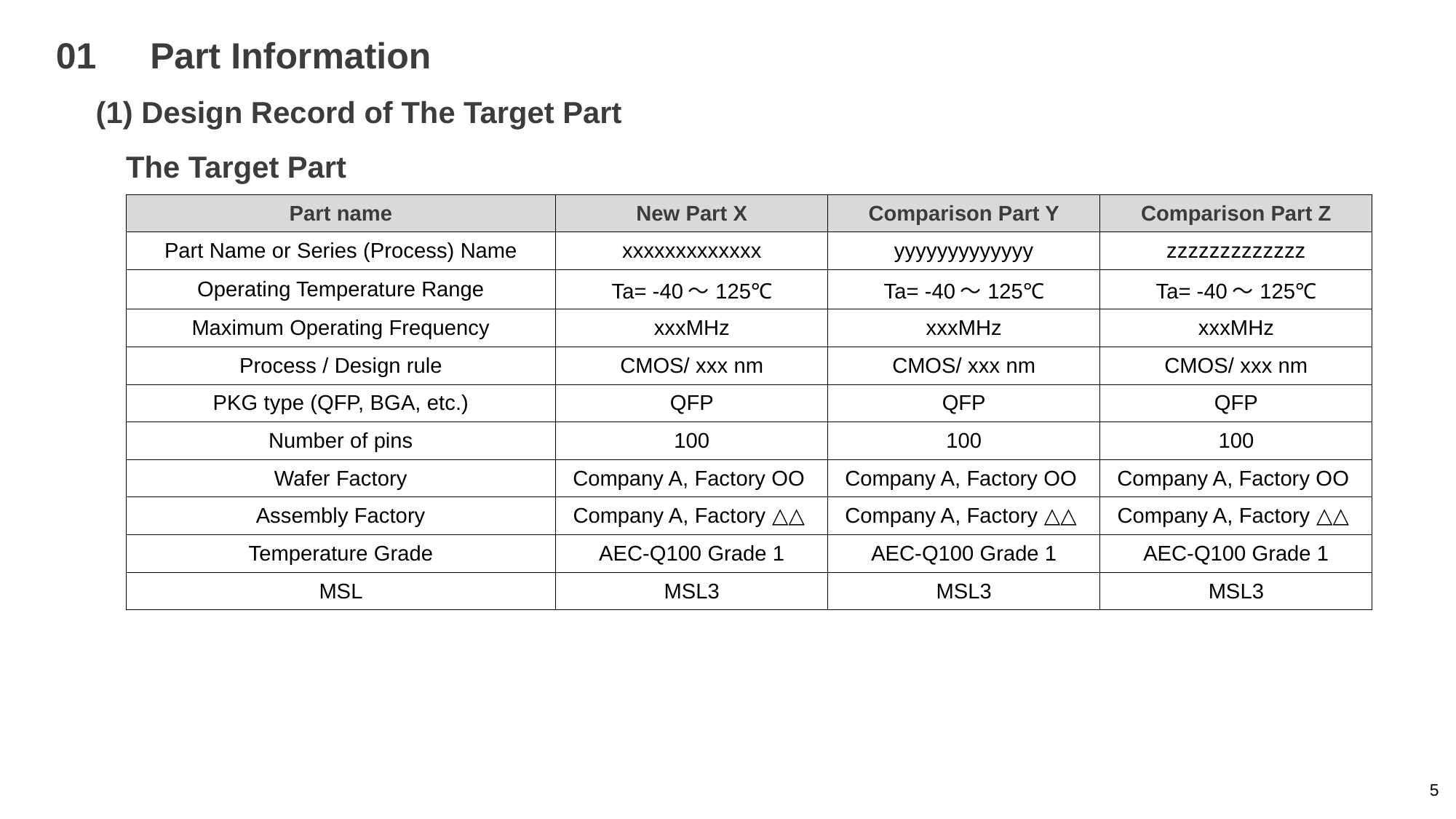

# 01　Part Information
(1) Design Record of The Target Part
The Target Part
| Part name | New Part X | Comparison Part Y | Comparison Part Z |
| --- | --- | --- | --- |
| Part Name or Series (Process) Name | xxxxxxxxxxxxx | yyyyyyyyyyyyy | zzzzzzzzzzzzz |
| Operating Temperature Range | Ta= -40～125℃ | Ta= -40～125℃ | Ta= -40～125℃ |
| Maximum Operating Frequency | xxxMHz | xxxMHz | xxxMHz |
| Process / Design rule | CMOS/ xxx nm | CMOS/ xxx nm | CMOS/ xxx nm |
| PKG type (QFP, BGA, etc.) | QFP | QFP | QFP |
| Number of pins | 100 | 100 | 100 |
| Wafer Factory | Company A, Factory OO | Company A, Factory OO | Company A, Factory OO |
| Assembly Factory | Company A, Factory △△ | Company A, Factory △△ | Company A, Factory △△ |
| Temperature Grade | AEC-Q100 Grade 1 | AEC-Q100 Grade 1 | AEC-Q100 Grade 1 |
| MSL | MSL3 | MSL3 | MSL3 |